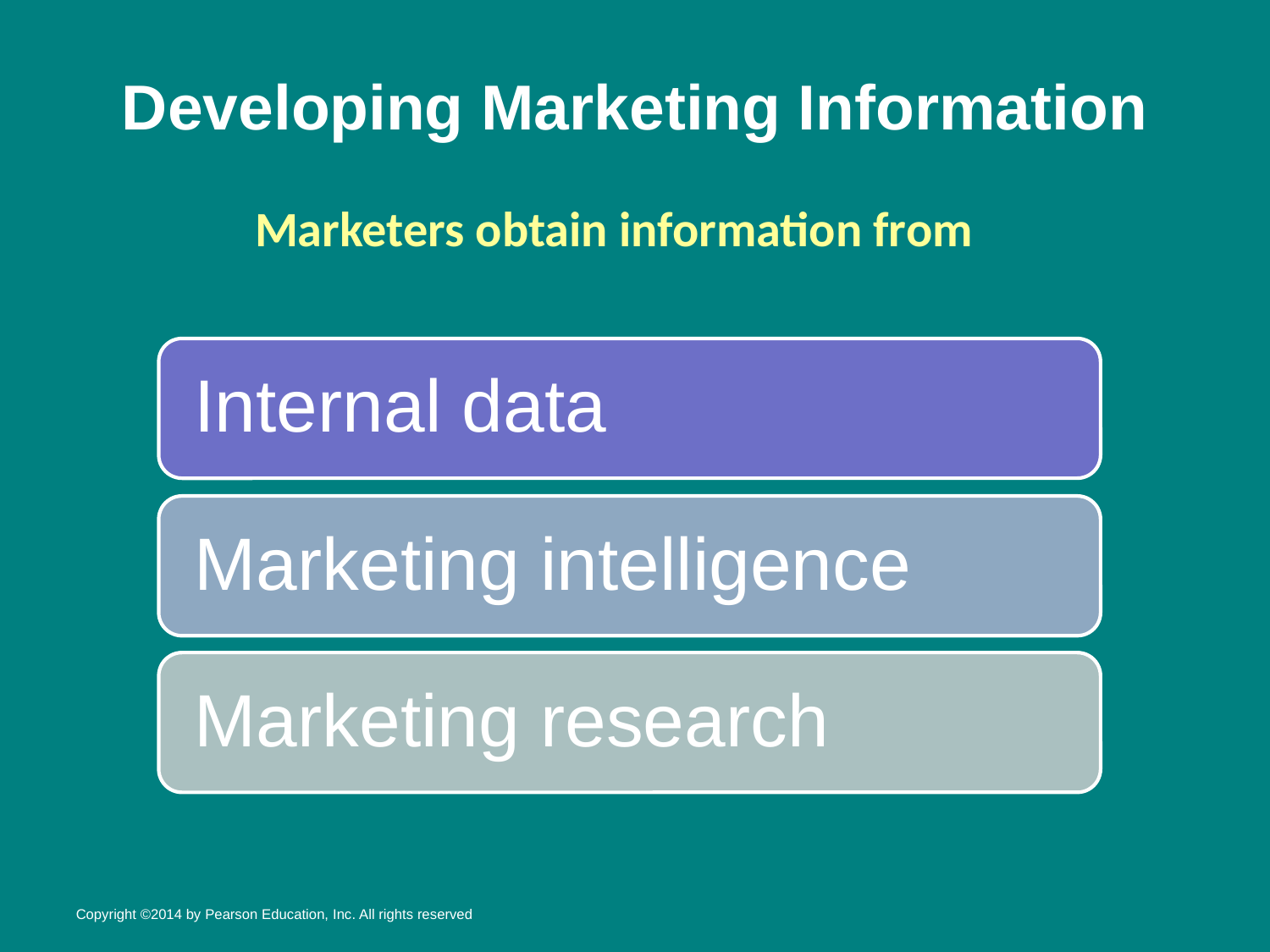

# Developing Marketing Information
Marketers obtain information from
Internal data
Marketing intelligence
Marketing research
Copyright ©2014 by Pearson Education, Inc. All rights reserved